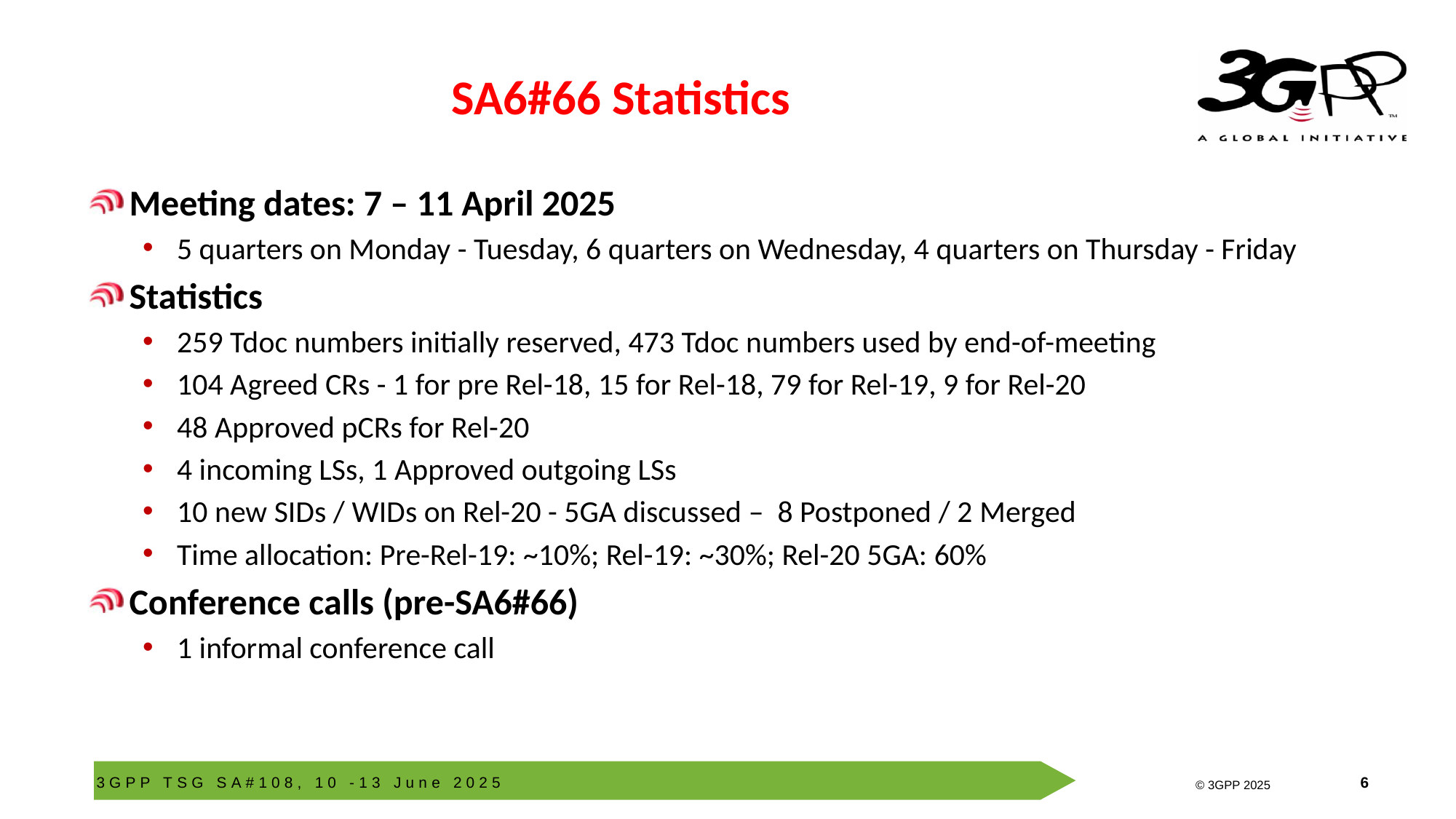

# SA6#66 Statistics
Meeting dates: 7 – 11 April 2025
5 quarters on Monday - Tuesday, 6 quarters on Wednesday, 4 quarters on Thursday - Friday
Statistics
259 Tdoc numbers initially reserved, 473 Tdoc numbers used by end-of-meeting
104 Agreed CRs - 1 for pre Rel-18, 15 for Rel-18, 79 for Rel-19, 9 for Rel-20
48 Approved pCRs for Rel-20
4 incoming LSs, 1 Approved outgoing LSs
10 new SIDs / WIDs on Rel-20 - 5GA discussed –  8 Postponed / 2 Merged
Time allocation: Pre-Rel-19: ~10%; Rel-19: ~30%; Rel-20 5GA: 60%
Conference calls (pre-SA6#66)
1 informal conference call